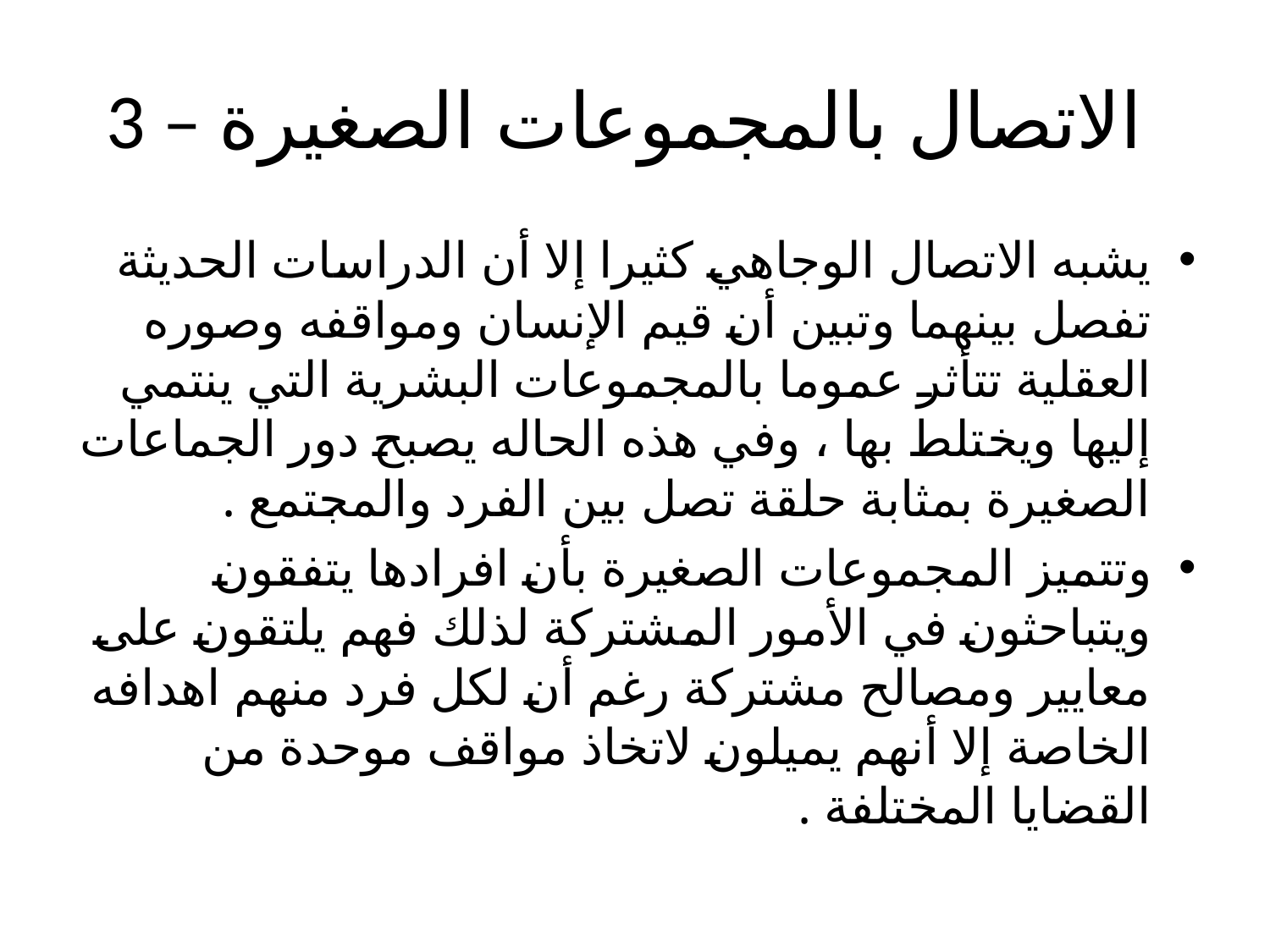

# 3 – الاتصال بالمجموعات الصغيرة
يشبه الاتصال الوجاهي كثيرا إلا أن الدراسات الحديثة تفصل بينهما وتبين أن قيم الإنسان ومواقفه وصوره العقلية تتأثر عموما بالمجموعات البشرية التي ينتمي إليها ويختلط بها ، وفي هذه الحاله يصبح دور الجماعات الصغيرة بمثابة حلقة تصل بين الفرد والمجتمع .
وتتميز المجموعات الصغيرة بأن افرادها يتفقون ويتباحثون في الأمور المشتركة لذلك فهم يلتقون على معايير ومصالح مشتركة رغم أن لكل فرد منهم اهدافه الخاصة إلا أنهم يميلون لاتخاذ مواقف موحدة من القضايا المختلفة .